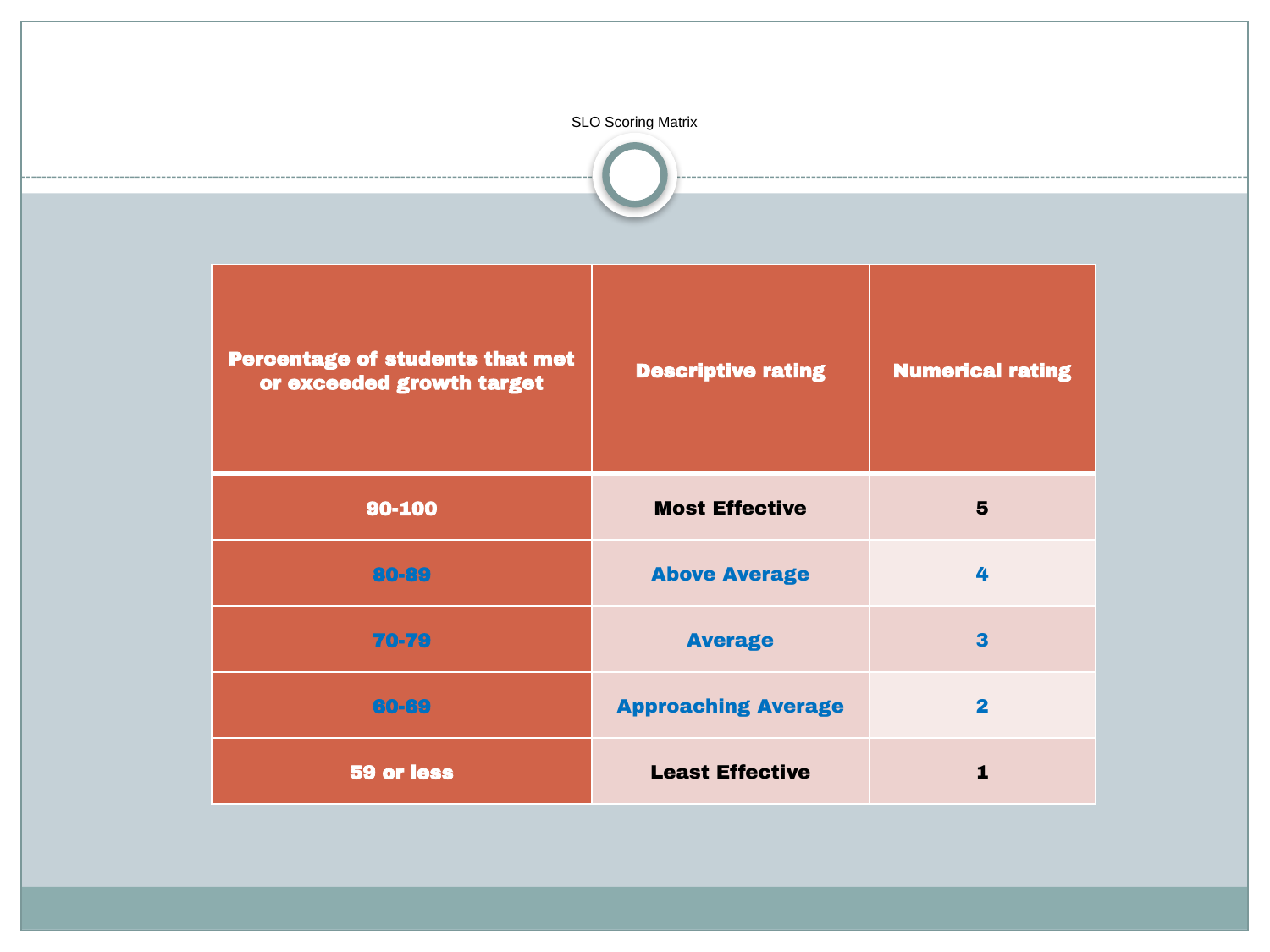

# SLO Scoring Matrix
| Percentage of students that met or exceeded growth target | Descriptive rating | Numerical rating |
| --- | --- | --- |
| 90-100 | Most Effective | 5 |
| 80-89 | Above Average | 4 |
| 70-79 | Average | 3 |
| 60-69 | Approaching Average | 2 |
| 59 or less | Least Effective | 1 |